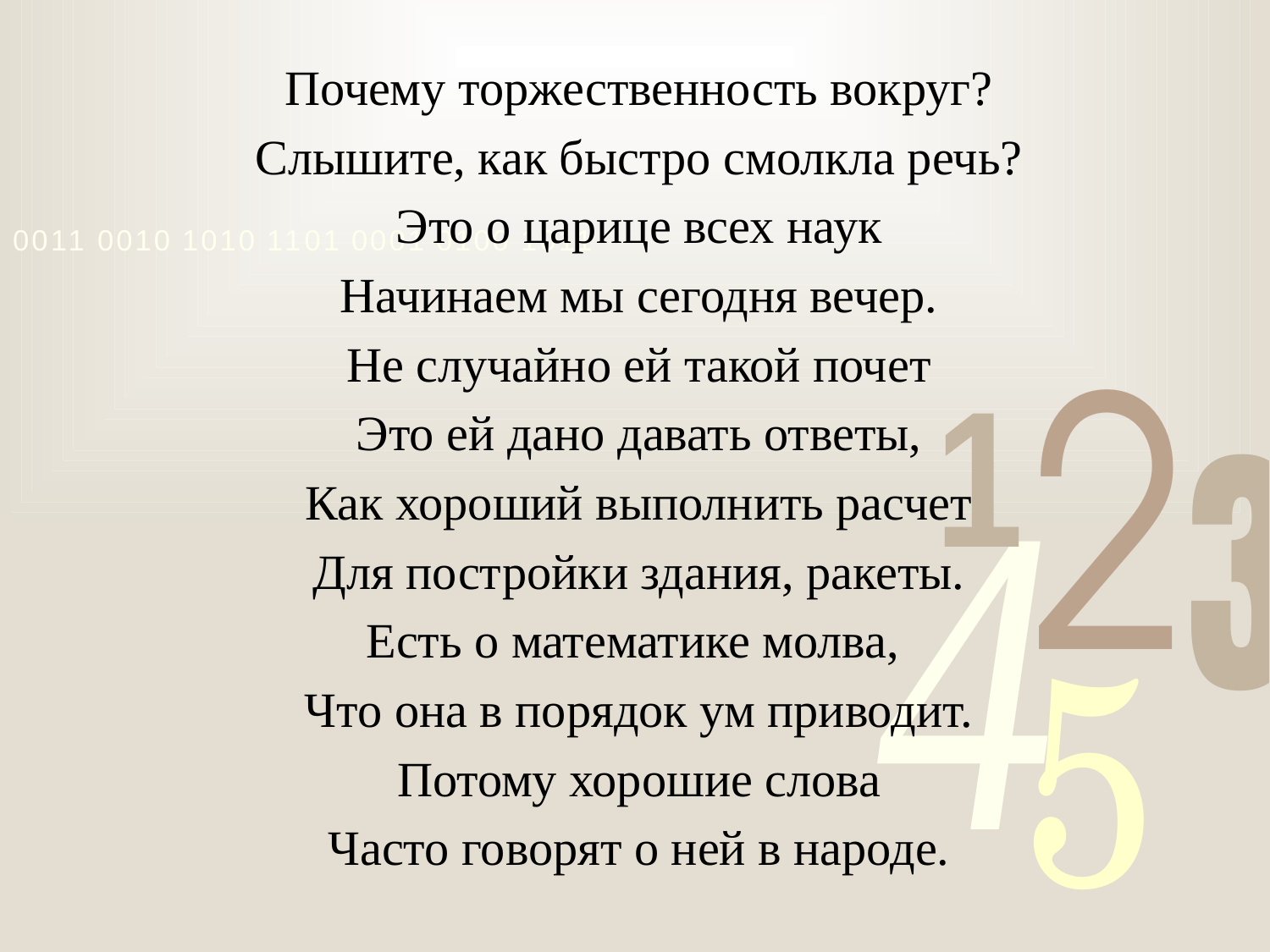

Почему торжественность вокруг?
Слышите, как быстро смолкла речь?
Это о царице всех наук
Начинаем мы сегодня вечер.
Не случайно ей такой почет
Это ей дано давать ответы,
Как хороший выполнить расчет
Для постройки здания, ракеты.
Есть о математике молва,
Что она в порядок ум приводит.
Потому хорошие слова
Часто говорят о ней в народе.